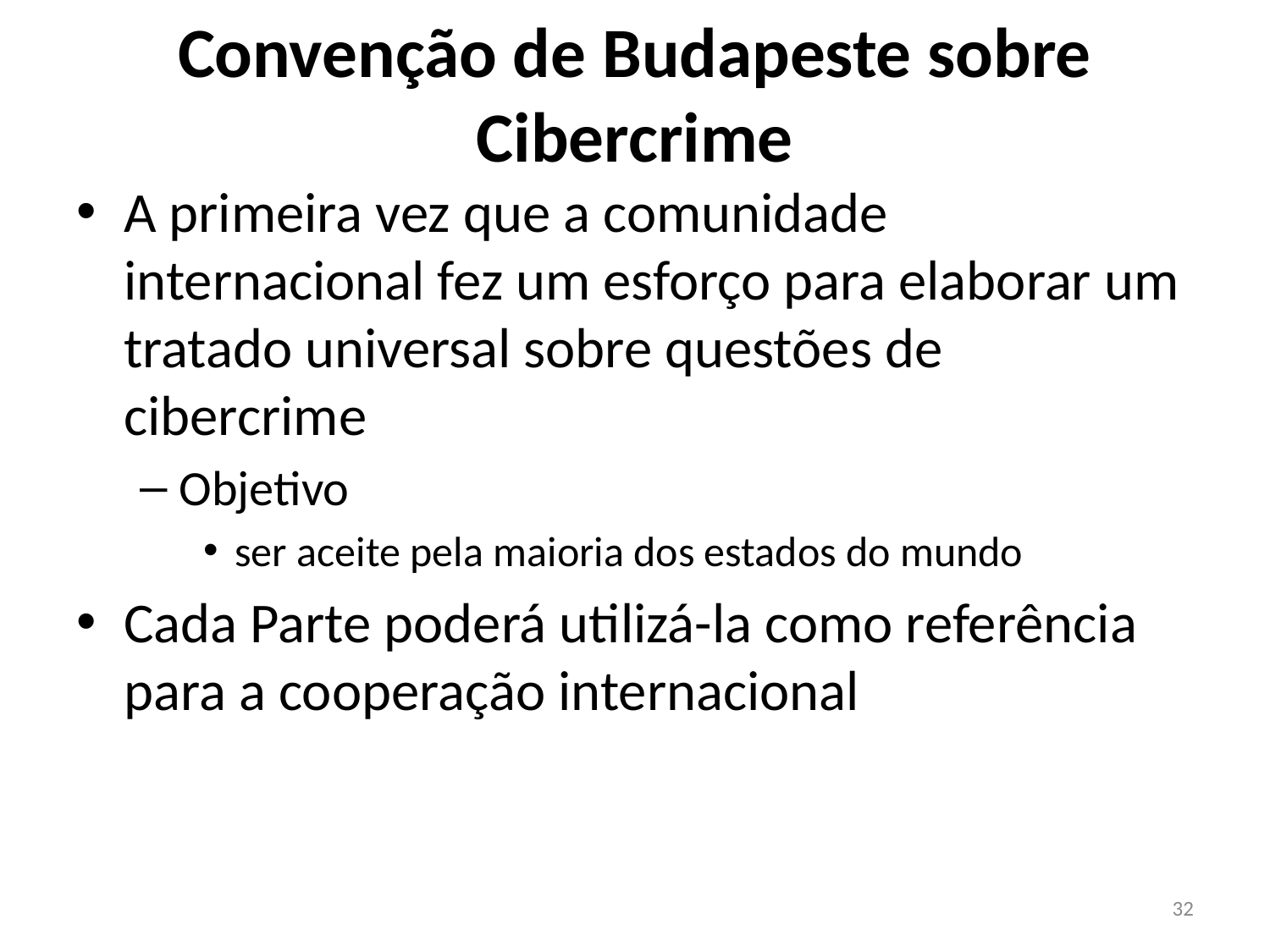

# Convenção de Budapeste sobre Cibercrime
A primeira vez que a comunidade internacional fez um esforço para elaborar um tratado universal sobre questões de cibercrime
Objetivo
ser aceite pela maioria dos estados do mundo
Cada Parte poderá utilizá-la como referência para a cooperação internacional
32